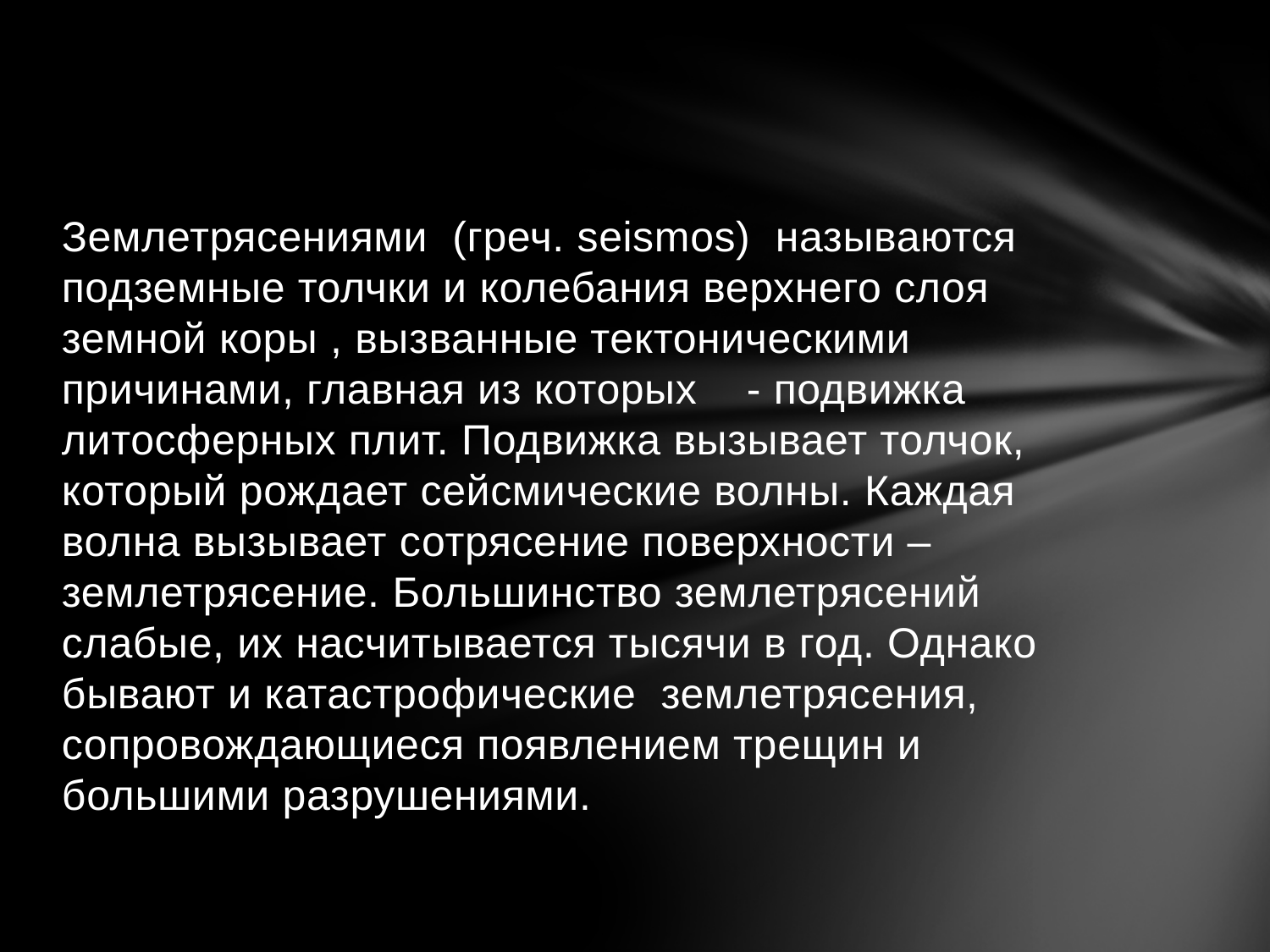

Землетрясениями  (греч. seismos)  называются подземные толчки и колебания верхнего слоя земной коры , вызванные тектоническими причинами, главная из которых    - подвижка литосферных плит. Подвижка вызывает толчок, который рождает сейсмические волны. Каждая волна вызывает сотрясение поверхности – землетрясение. Большинство землетрясений  слабые, их насчитывается тысячи в год. Однако бывают и катастрофические  землетрясения, сопровождающиеся появлением трещин и большими разрушениями.